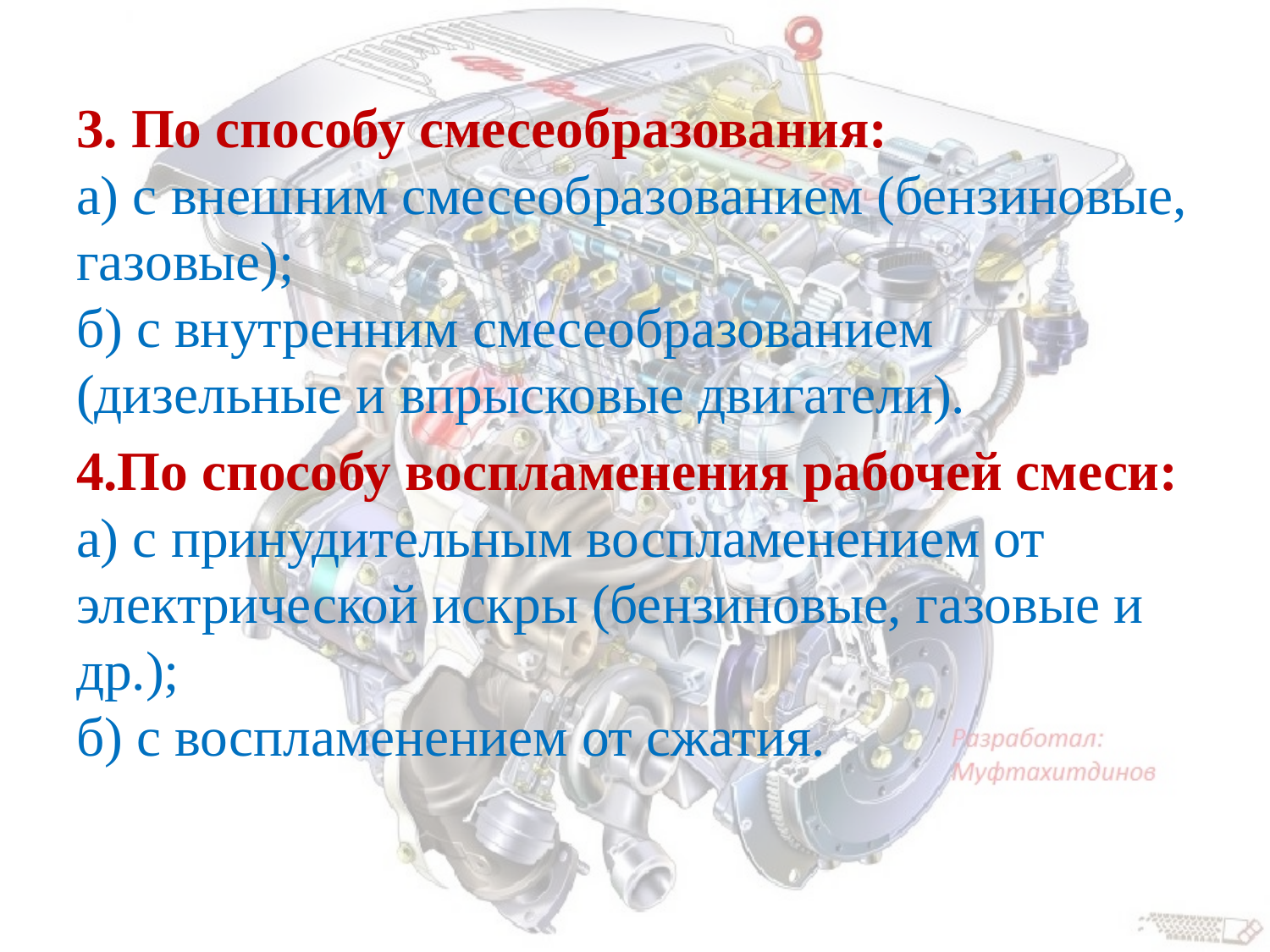

3. По способу смесеобразования:
а) с внешним смесеобразованием (бензиновые, газовые);
б) с внутренним смесеобразованием (дизельные и впрысковые двигатели).
4.По способу воспламенения рабочей смеси:
а) с принудительным воспламенением от электрической искры (бензиновые, газовые и др.);
б) с воспламенением от сжатия.